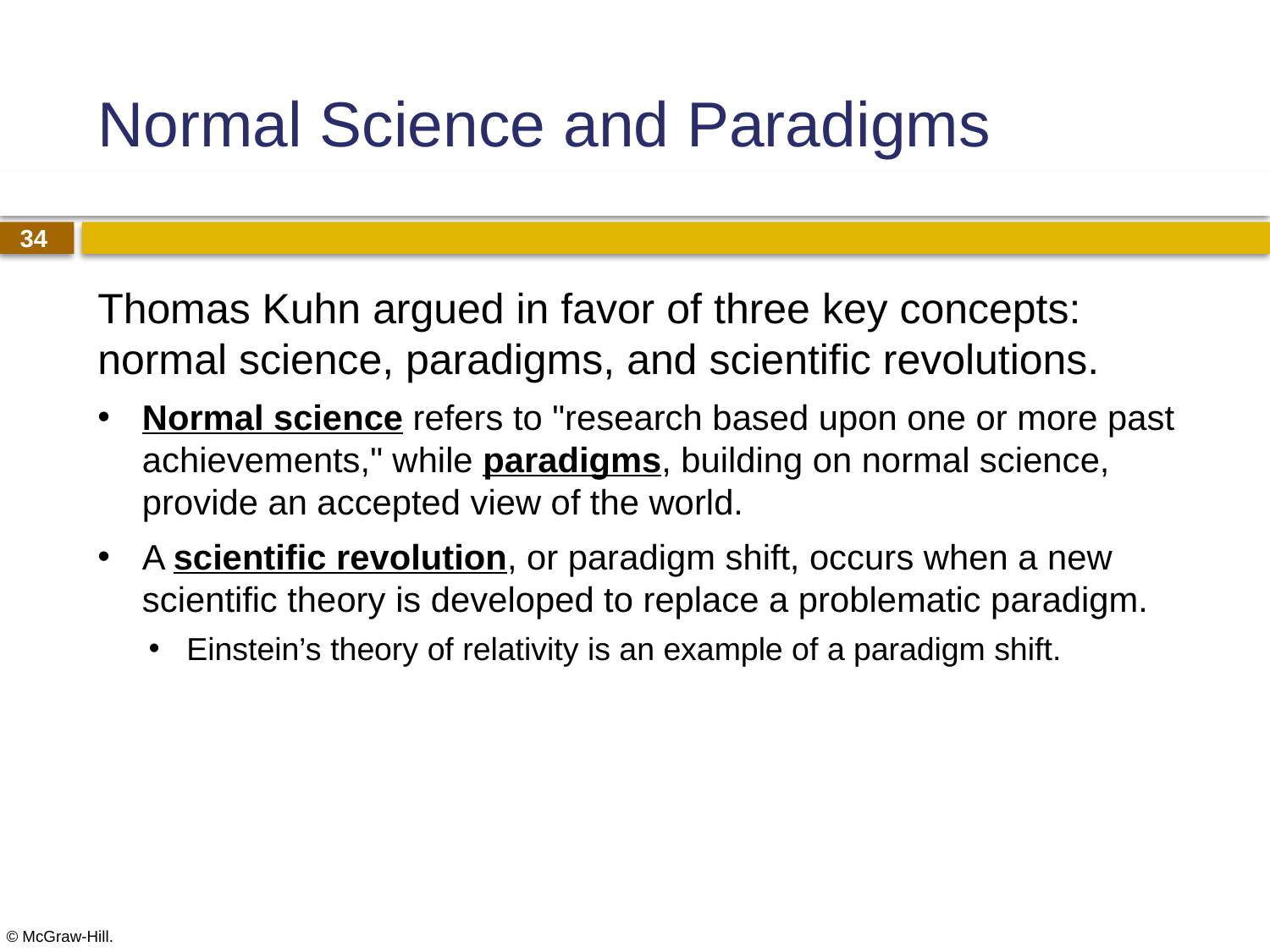

# Normal Science and Paradigms
Thomas Kuhn argued in favor of three key concepts: normal science, paradigms, and scientific revolutions.
Normal science refers to "research based upon one or more past achievements," while paradigms, building on normal science, provide an accepted view of the world.
A scientific revolution, or paradigm shift, occurs when a new scientific theory is developed to replace a problematic paradigm.
Einstein’s theory of relativity is an example of a paradigm shift.